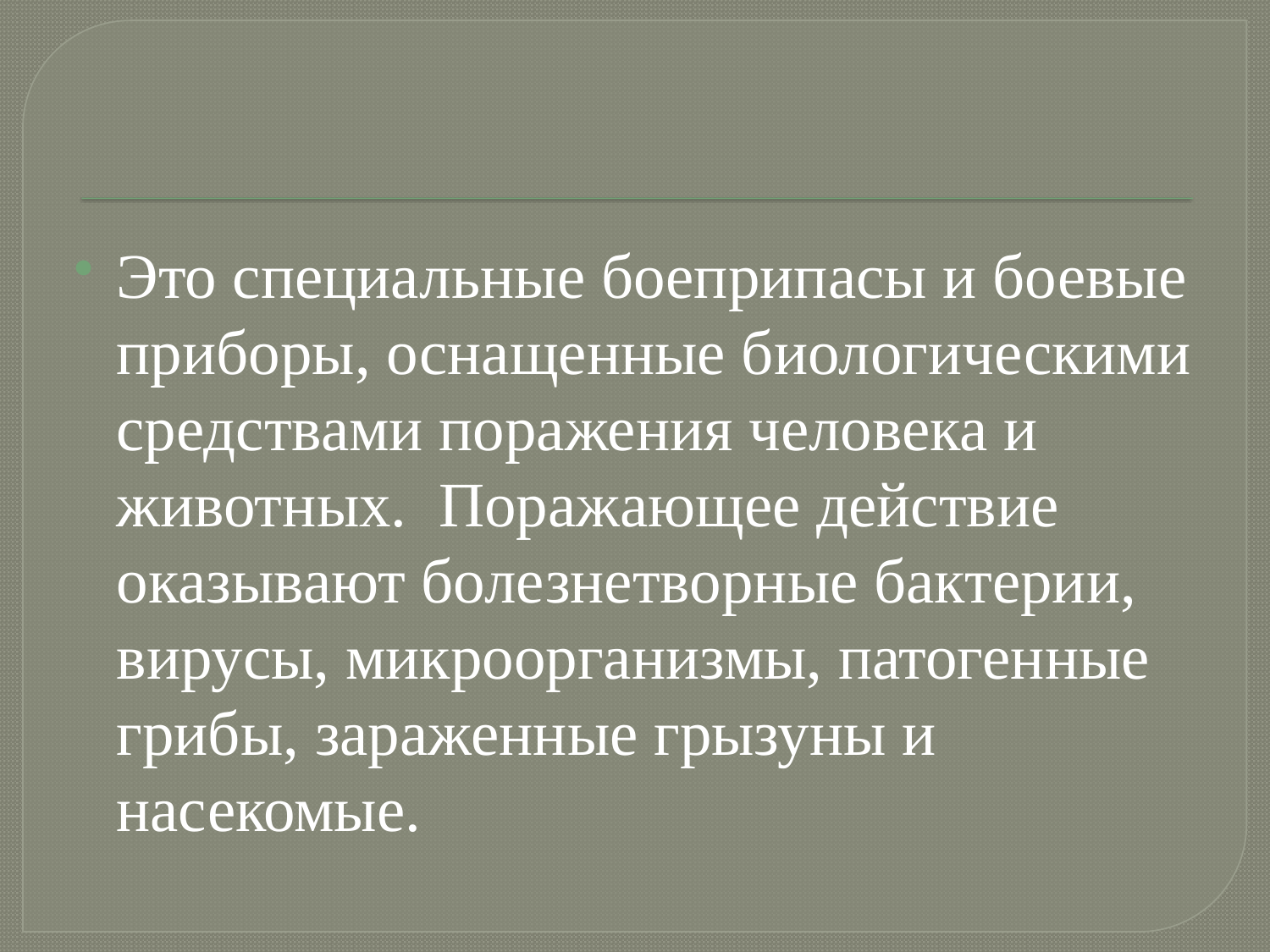

#
Это специальные боеприпасы и боевые приборы, оснащенные биологическими средствами поражения человека и животных.  Поражающее действие оказывают болезнетворные бактерии, вирусы, микроорганизмы, патогенные грибы, зараженные грызуны и насекомые.